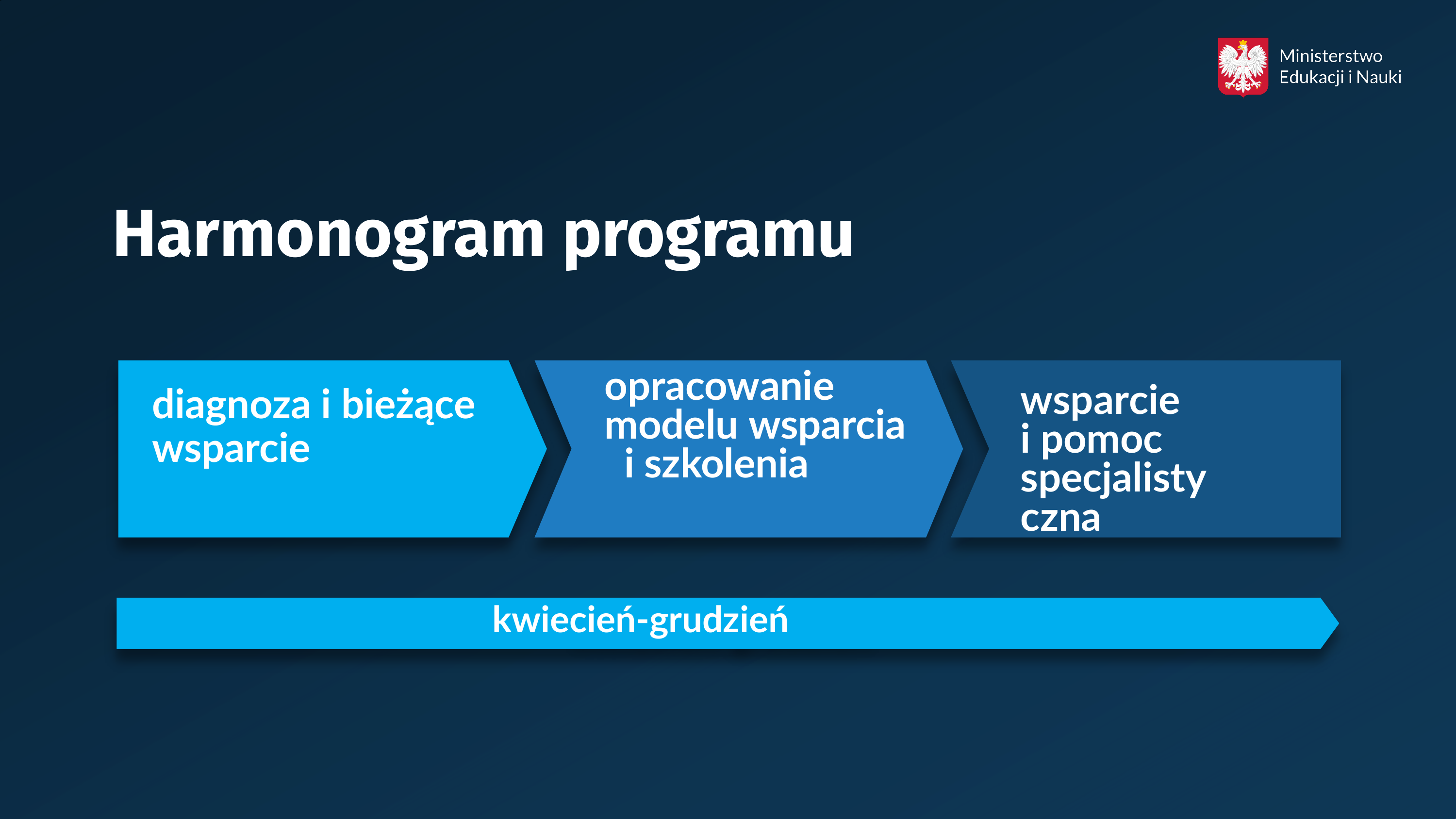

# Harmonogram programu

opracowanie  modelu wsparcia   i szkolenia
wsparcie   i pomoc
specjalistyczna
diagnoza i bieżące
wsparcie

kwiecień-grudzień